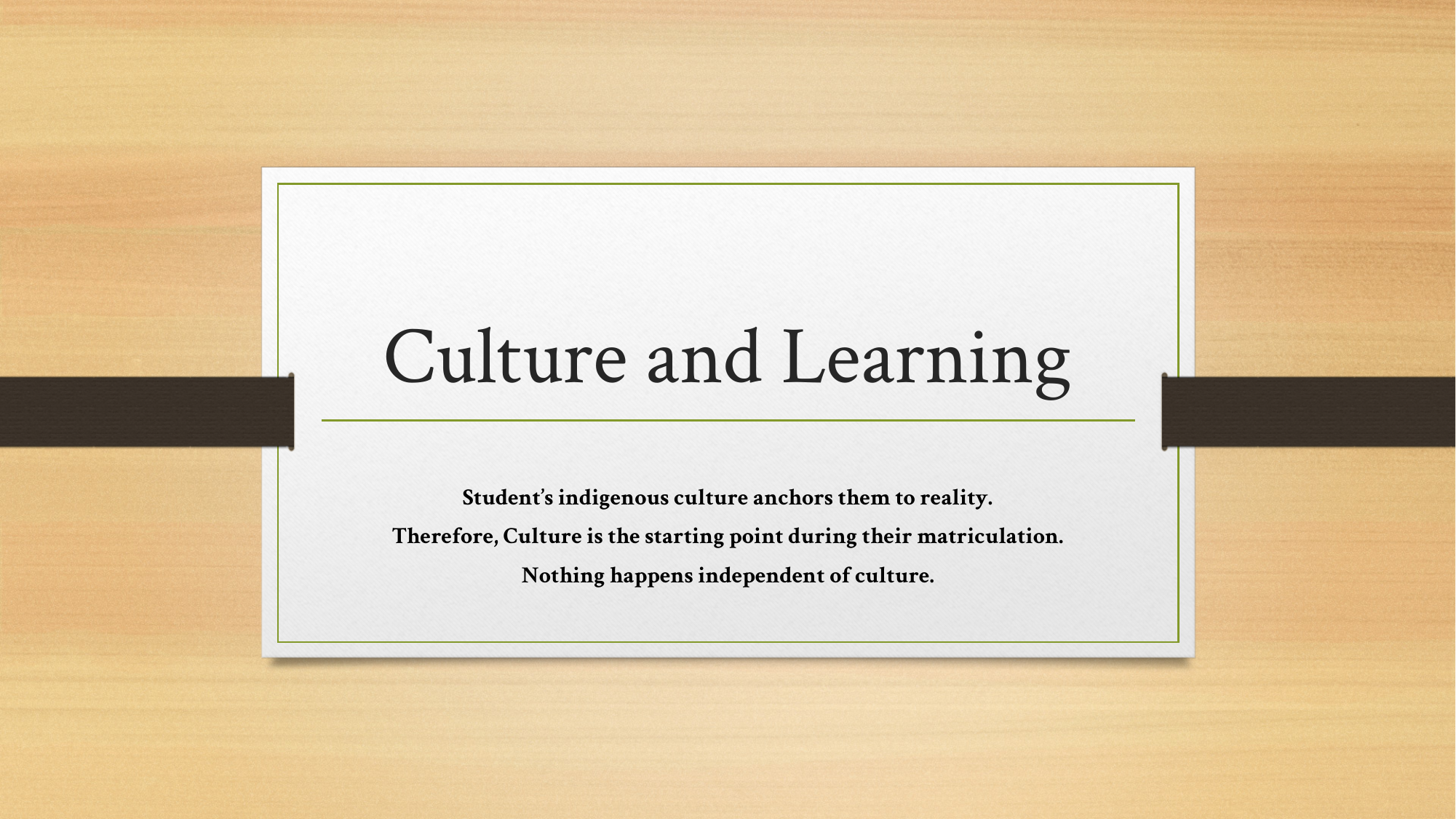

# Culture and Learning

Student’s indigenous culture anchors them to reality.
Therefore, Culture is the starting point during their matriculation.
Nothing happens independent of culture.